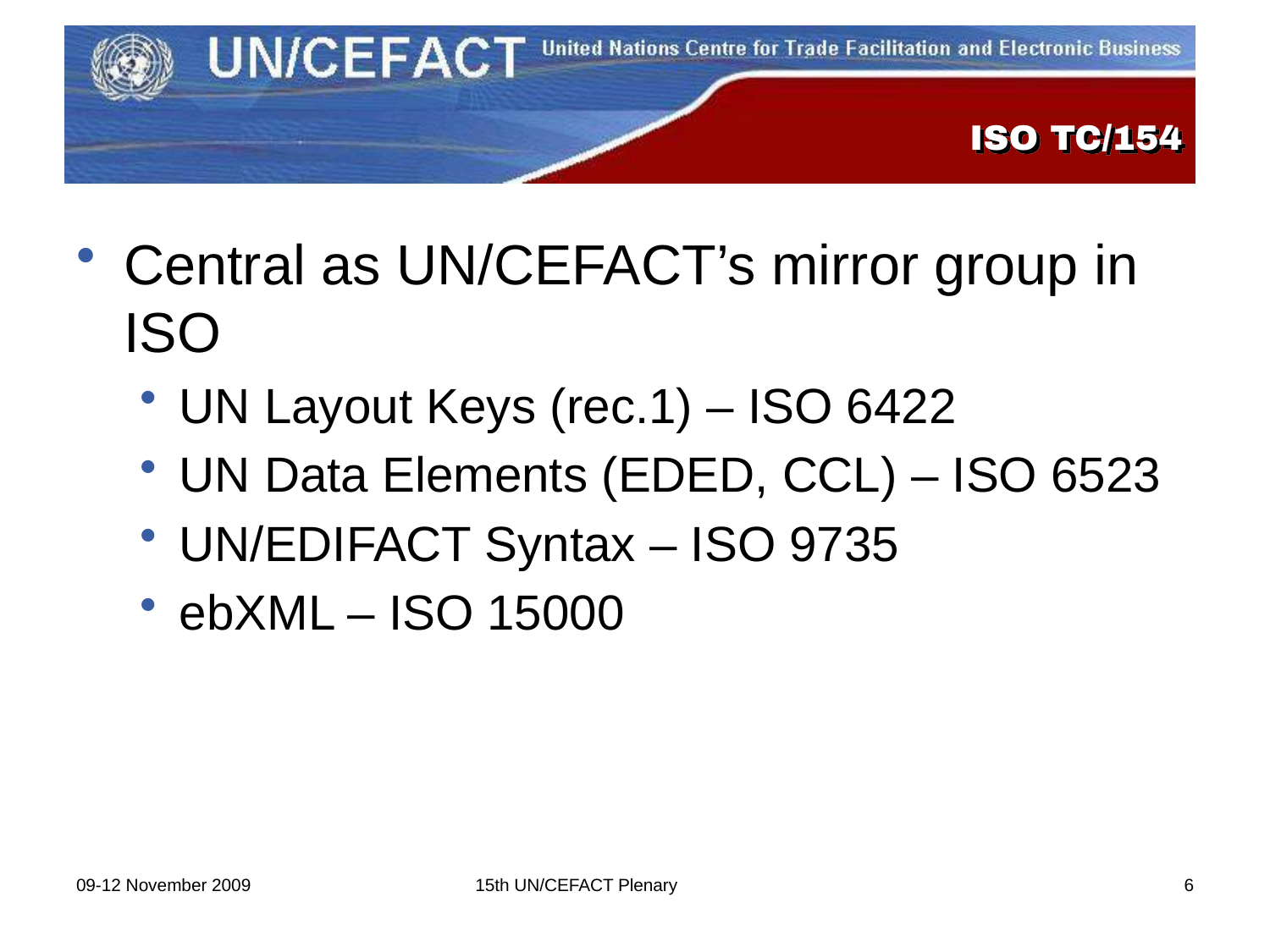

# ISO TC/154
Central as UN/CEFACT’s mirror group in ISO
UN Layout Keys (rec.1) – ISO 6422
UN Data Elements (EDED, CCL) – ISO 6523
UN/EDIFACT Syntax – ISO 9735
ebXML – ISO 15000

09-12 November 2009
15th UN/CEFACT Plenary
6